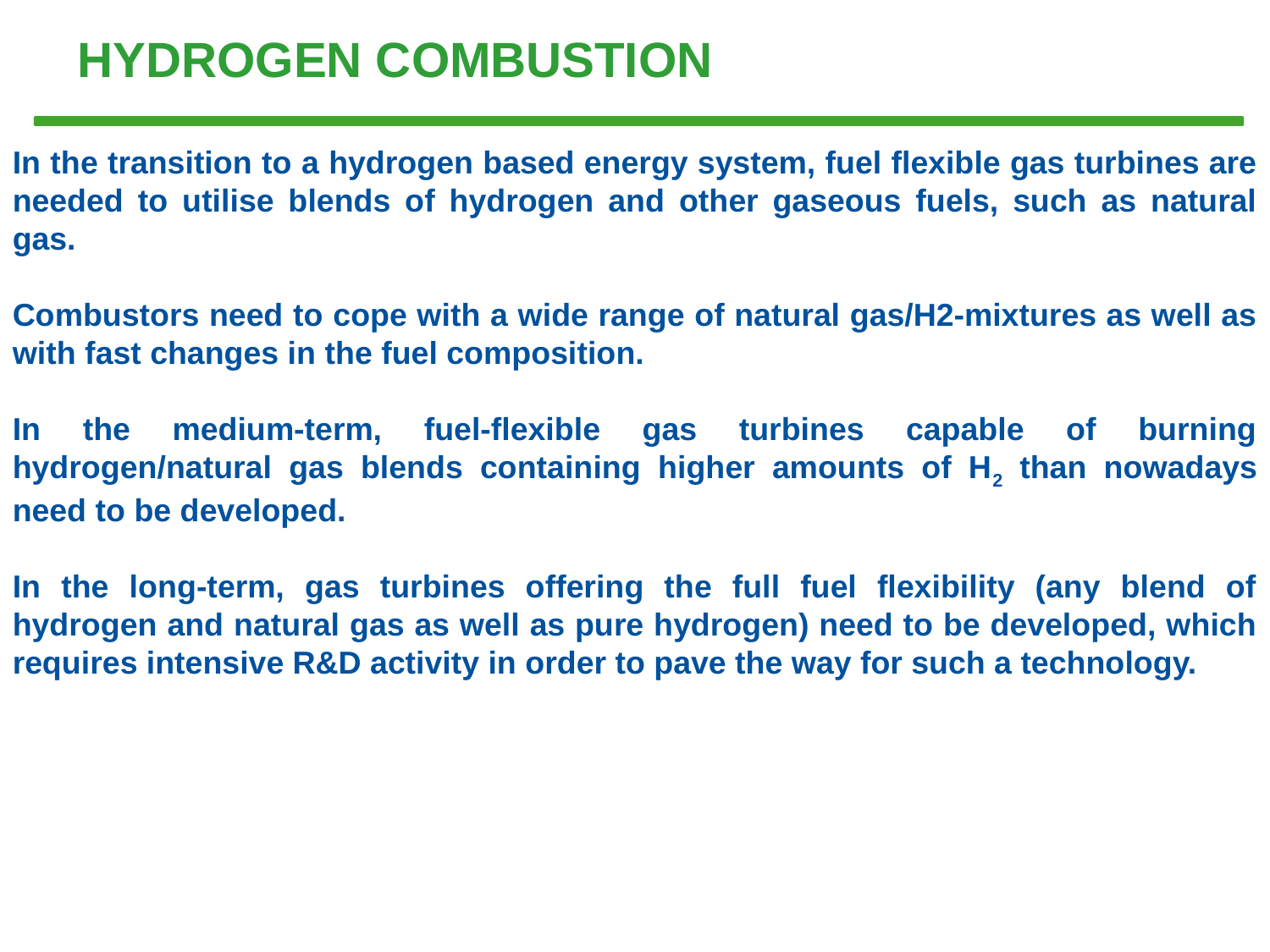

# HYDROGEN COMBUSTION

In the transition to a hydrogen based energy system, fuel flexible gas turbines are needed to utilise blends of hydrogen and other gaseous fuels, such as natural gas.

Combustors need to cope with a wide range of natural gas/H2-mixtures as well as with fast changes in the fuel composition.

In the medium-term, fuel-flexible gas turbines capable of burning hydrogen/natural gas blends containing higher amounts of H2 than nowadays need to be developed.

In the long-term, gas turbines offering the full fuel flexibility (any blend of hydrogen and natural gas as well as pure hydrogen) need to be developed, which requires intensive R&D activity in order to pave the way for such a technology.
Tema V				                                                              Turbina de hidrógeno